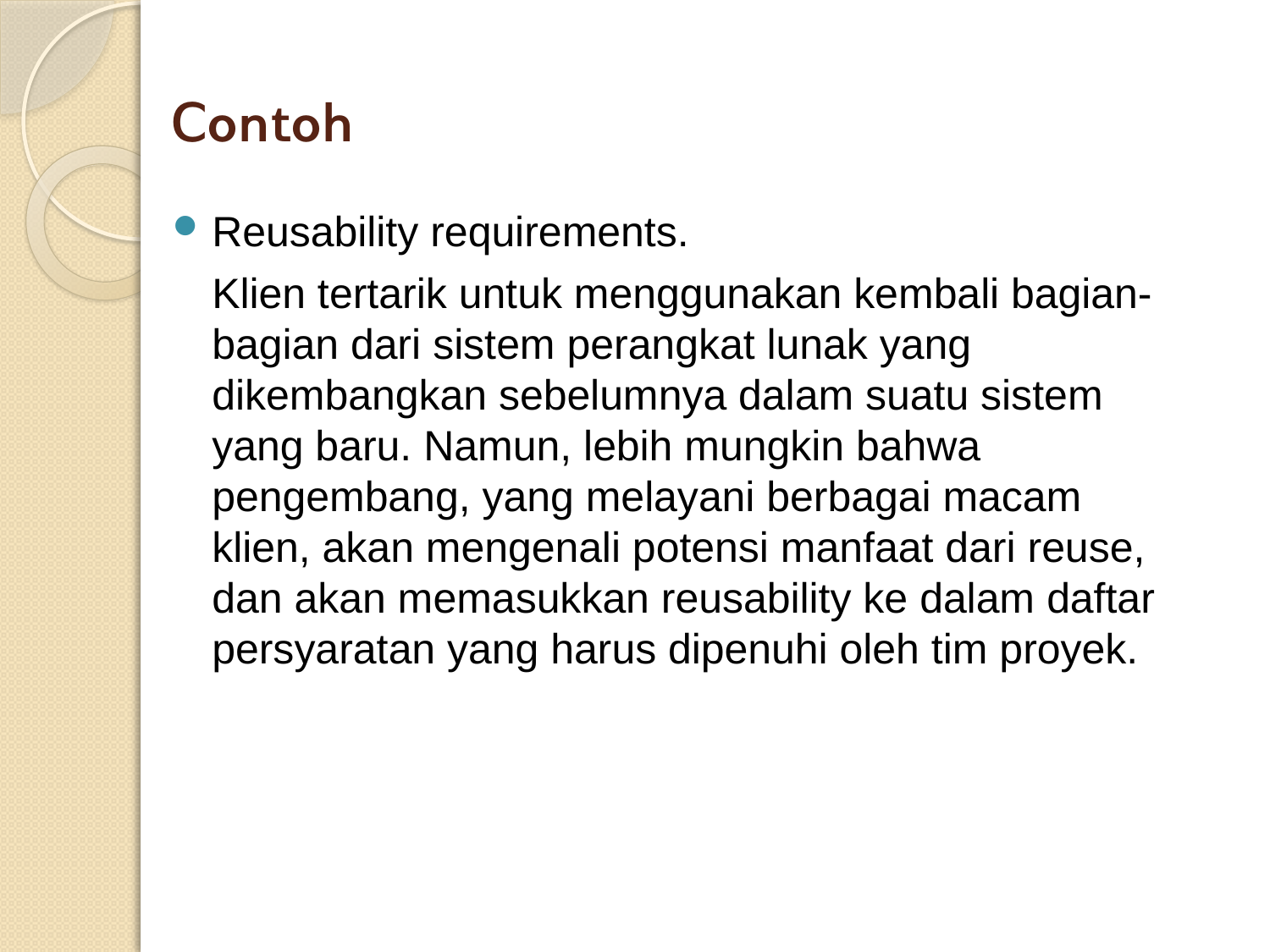

# Contoh
Reusability requirements.
	Klien tertarik untuk menggunakan kembali bagian-bagian dari sistem perangkat lunak yang dikembangkan sebelumnya dalam suatu sistem yang baru. Namun, lebih mungkin bahwa pengembang, yang melayani berbagai macam klien, akan mengenali potensi manfaat dari reuse, dan akan memasukkan reusability ke dalam daftar persyaratan yang harus dipenuhi oleh tim proyek.